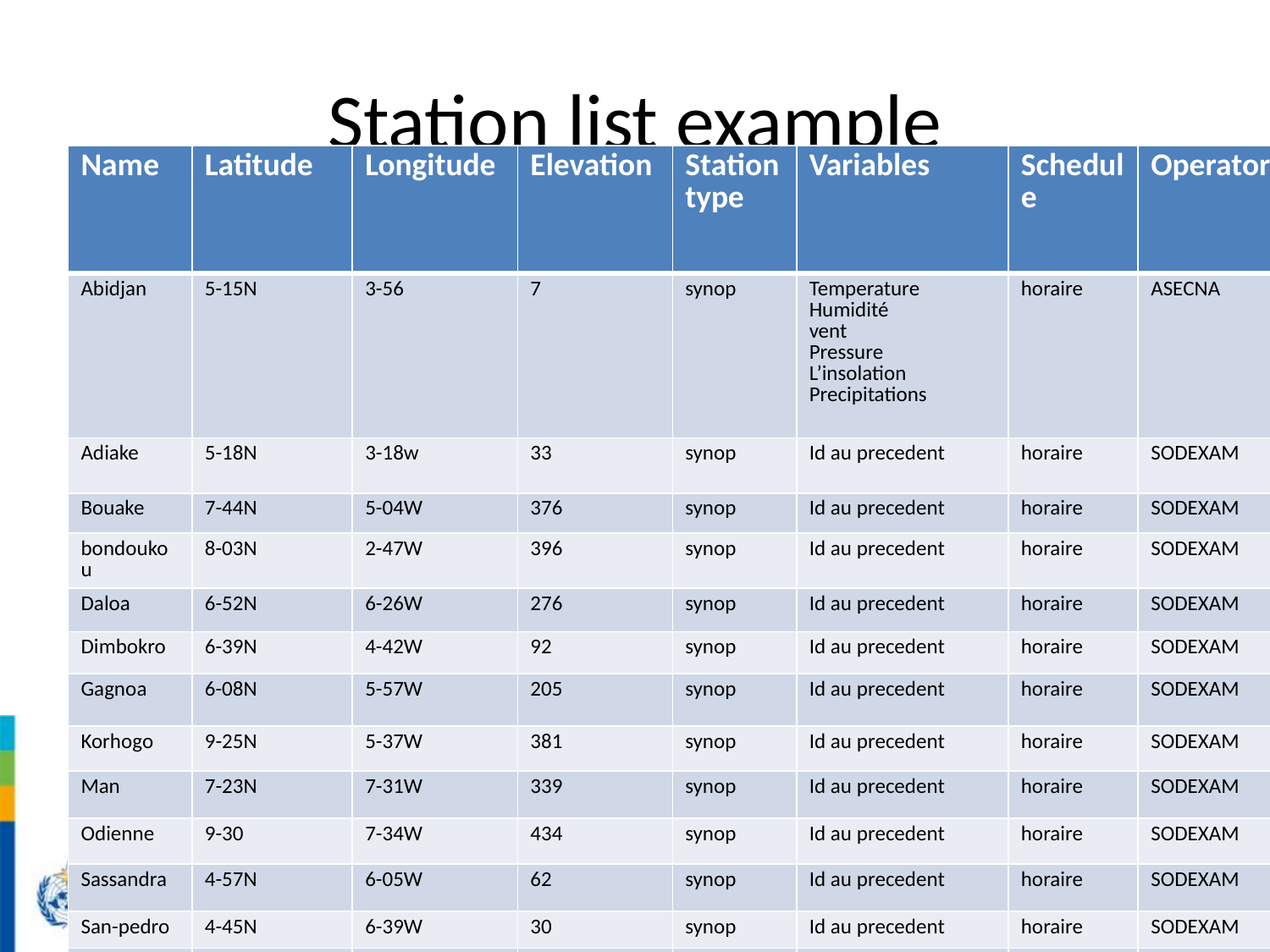

# Station list example
| Name | Latitude | Longitude | Elevation | Station type | Variables | Schedule | Operator |
| --- | --- | --- | --- | --- | --- | --- | --- |
| Abidjan | 5-15N | 3-56 | 7 | synop | Temperature Humidité vent Pressure L’insolation Precipitations | horaire | ASECNA |
| Adiake | 5-18N | 3-18w | 33 | synop | Id au precedent | horaire | SODEXAM |
| Bouake | 7-44N | 5-04W | 376 | synop | Id au precedent | horaire | SODEXAM |
| bondoukou | 8-03N | 2-47W | 396 | synop | Id au precedent | horaire | SODEXAM |
| Daloa | 6-52N | 6-26W | 276 | synop | Id au precedent | horaire | SODEXAM |
| Dimbokro | 6-39N | 4-42W | 92 | synop | Id au precedent | horaire | SODEXAM |
| Gagnoa | 6-08N | 5-57W | 205 | synop | Id au precedent | horaire | SODEXAM |
| Korhogo | 9-25N | 5-37W | 381 | synop | Id au precedent | horaire | SODEXAM |
| Man | 7-23N | 7-31W | 339 | synop | Id au precedent | horaire | SODEXAM |
| Odienne | 9-30 | 7-34W | 434 | synop | Id au precedent | horaire | SODEXAM |
| Sassandra | 4-57N | 6-05W | 62 | synop | Id au precedent | horaire | SODEXAM |
| San-pedro | 4-45N | 6-39W | 30 | synop | Id au precedent | horaire | SODEXAM |
| Tabou | 4-25N | 7-22W | 21 | synop | Id au precedent | horaire | SODEXAM |
| Yamoussoukro | 6-54N | 5-21W | 196 | synop | Id au precedent | horaire | SODEXAM |